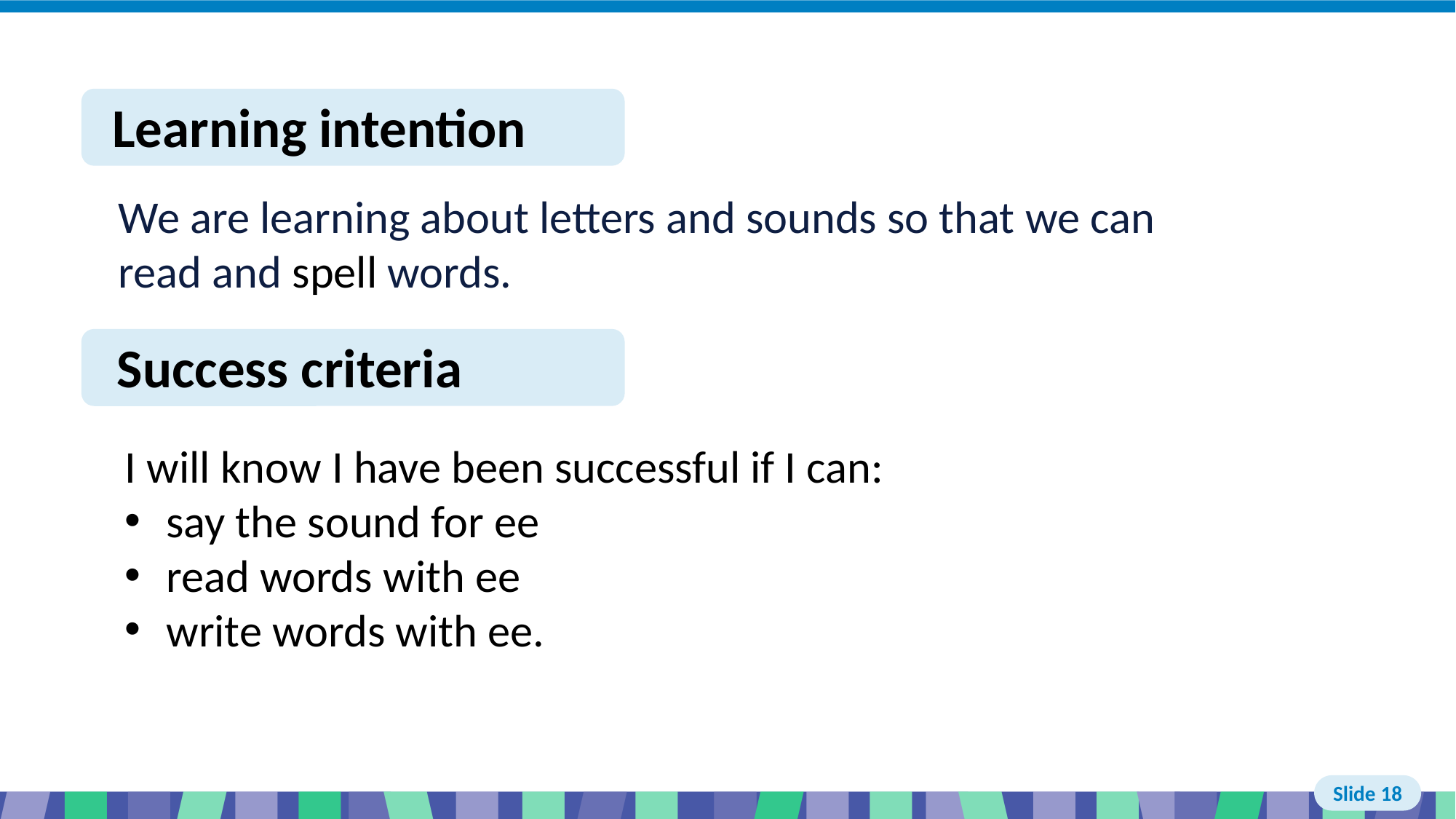

# Slide 18 Learning intention and success criteria
I will know I have been successful if I can:
say the sound for ee
read words with ee
write words with ee.